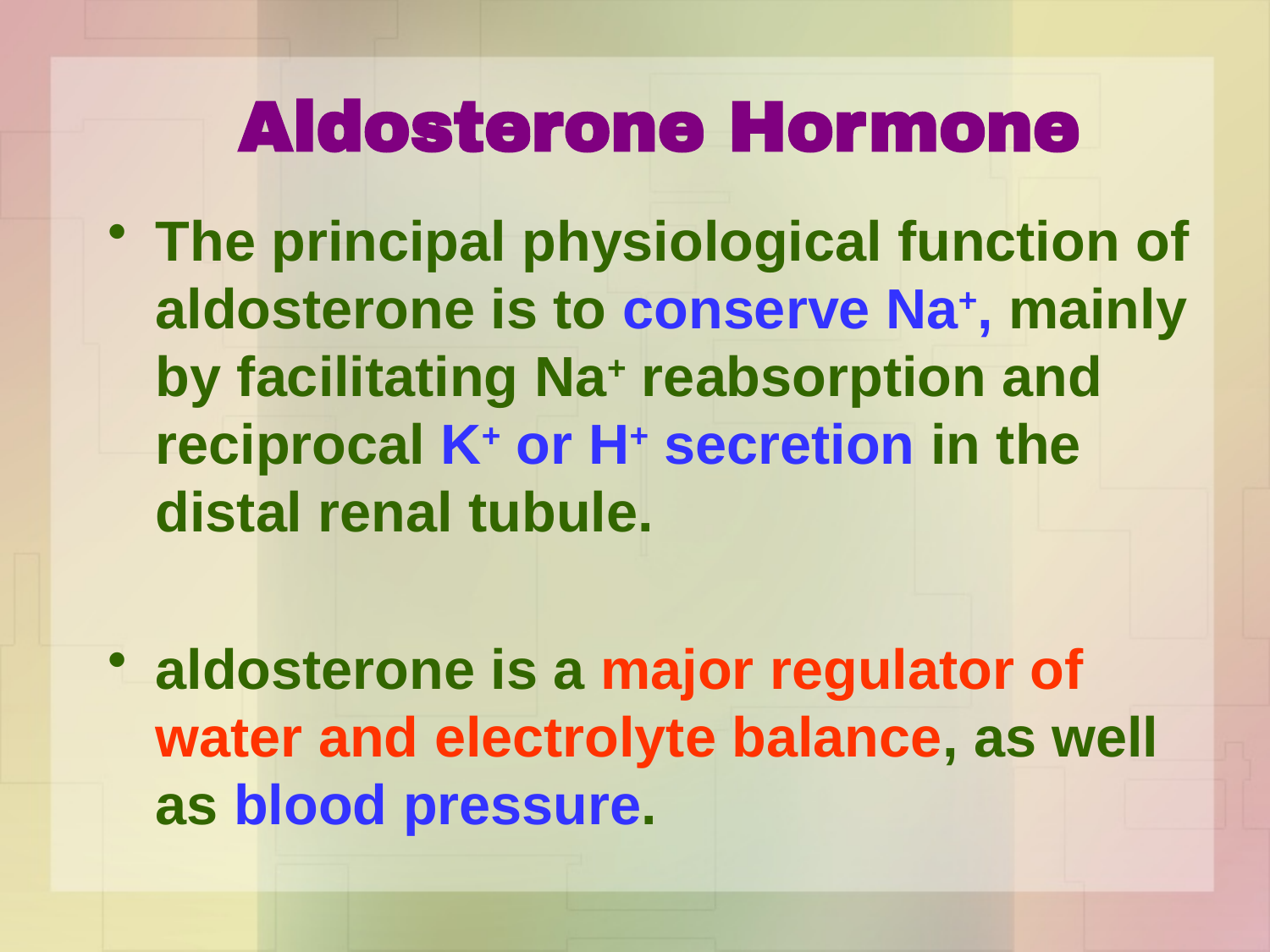

# Aldosterone Hormone
The principal physiological function of aldosterone is to conserve Na+, mainly by facilitating Na+ reabsorption and reciprocal K+ or H+ secretion in the distal renal tubule.

aldosterone is a major regulator of water and electrolyte balance, as well as blood pressure.